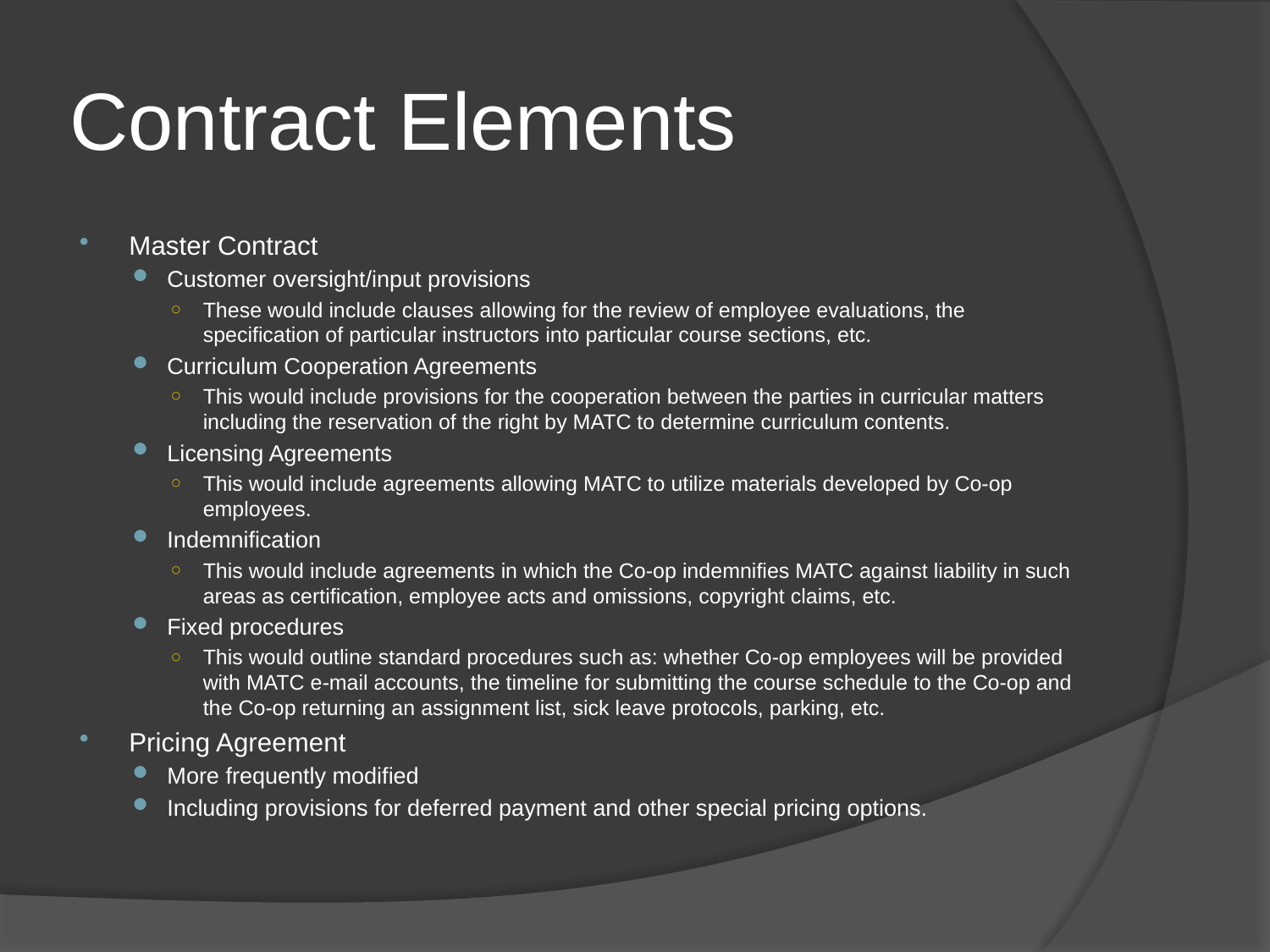

# Contract Elements
Master Contract
Customer oversight/input provisions
These would include clauses allowing for the review of employee evaluations, the specification of particular instructors into particular course sections, etc.
Curriculum Cooperation Agreements
This would include provisions for the cooperation between the parties in curricular matters including the reservation of the right by MATC to determine curriculum contents.
Licensing Agreements
This would include agreements allowing MATC to utilize materials developed by Co-op employees.
Indemnification
This would include agreements in which the Co-op indemnifies MATC against liability in such areas as certification, employee acts and omissions, copyright claims, etc.
Fixed procedures
This would outline standard procedures such as: whether Co-op employees will be provided with MATC e-mail accounts, the timeline for submitting the course schedule to the Co-op and the Co-op returning an assignment list, sick leave protocols, parking, etc.
Pricing Agreement
More frequently modified
Including provisions for deferred payment and other special pricing options.